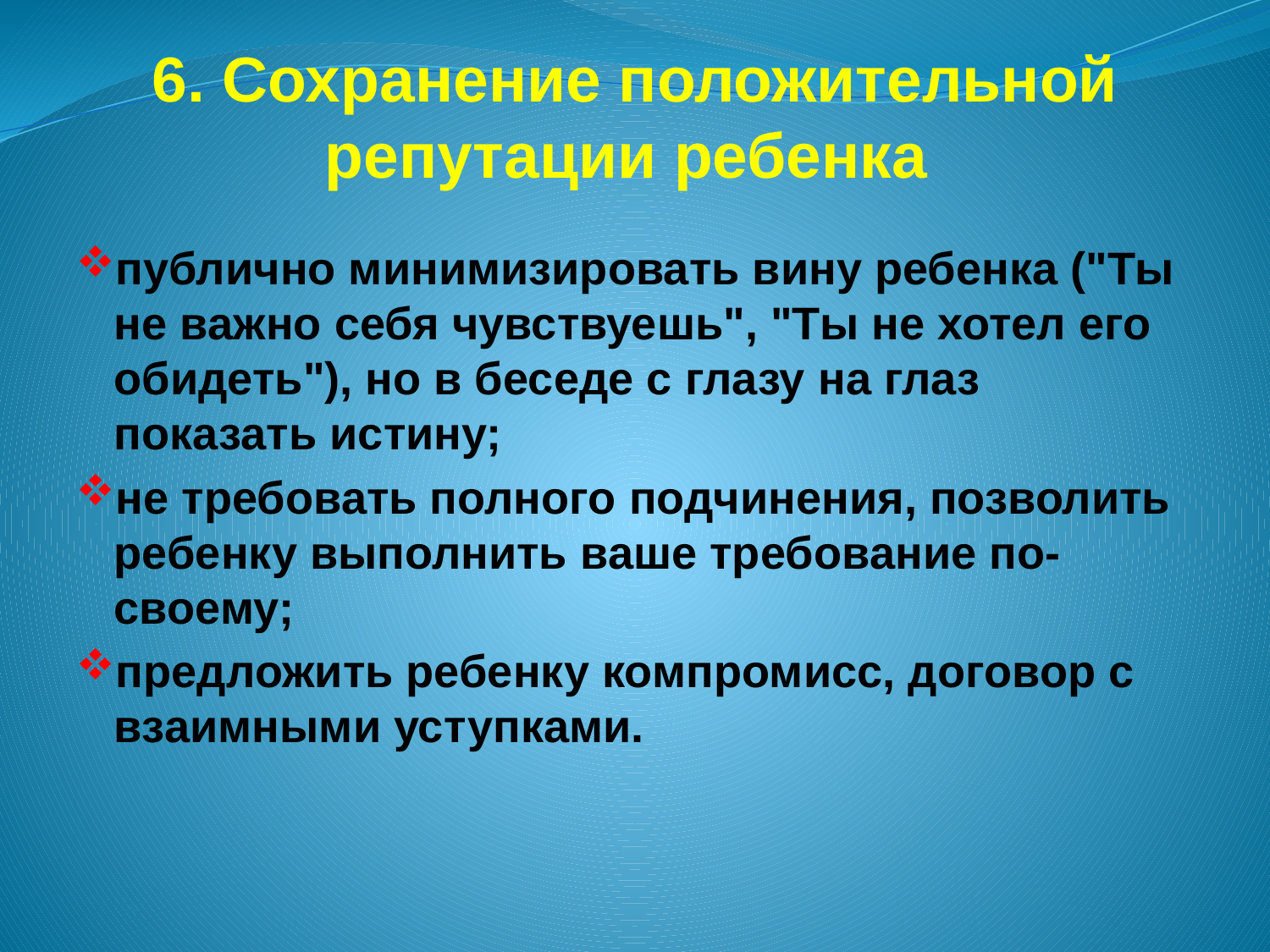

# 6. Сохранение положительной репутации ребенка
публично минимизировать вину ребенка ("Ты не важно себя чувствуешь", "Ты не хотел его обидеть"), но в беседе с глазу на глаз показать истину;
не требовать полного подчинения, позволить ребенку выполнить ваше требование по-своему;
предложить ребенку компромисс, договор с взаимными уступками.